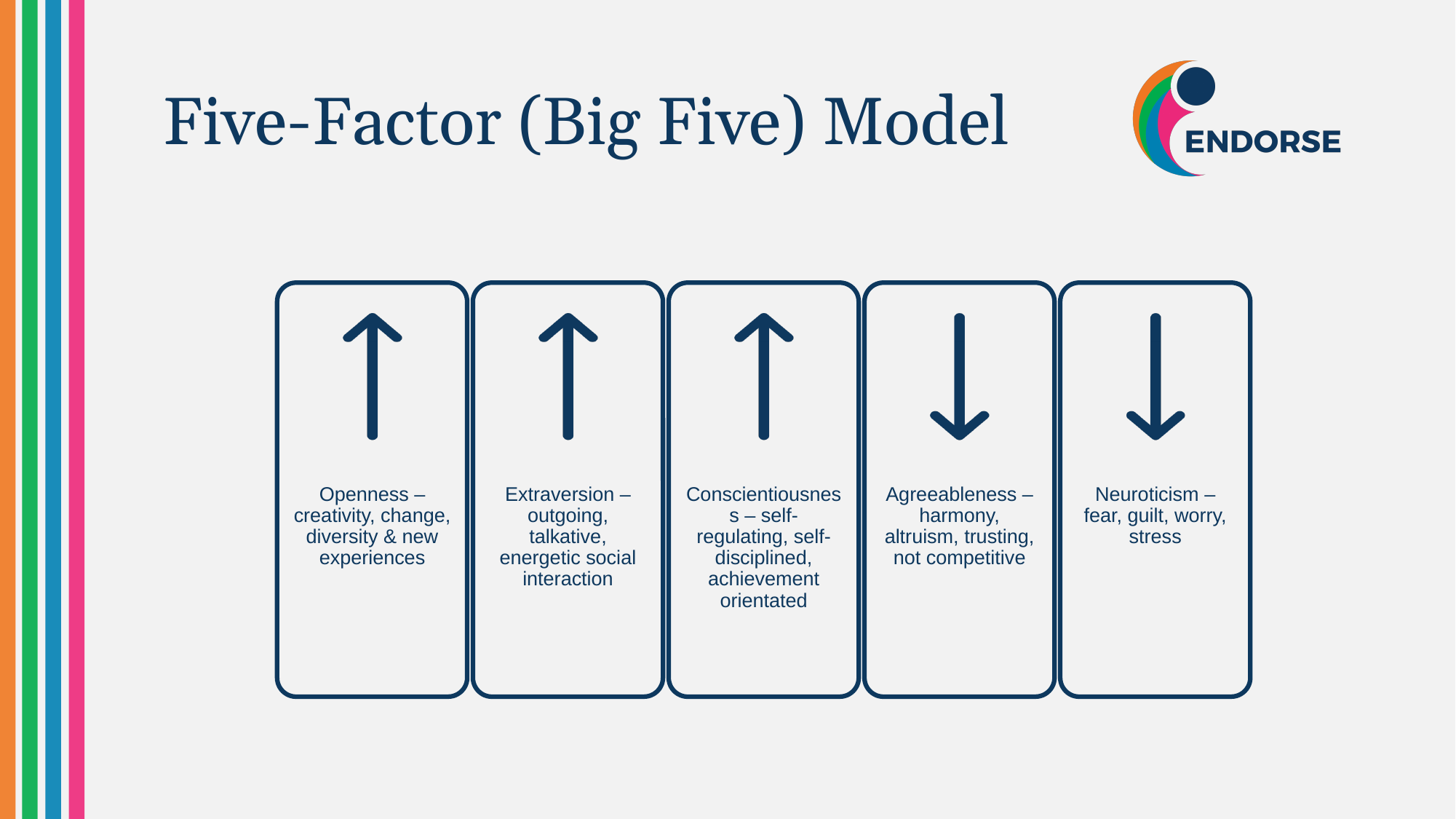

# Five-Factor (Big Five) Model
Openness – creativity, change, diversity & new experiences
Extraversion – outgoing, talkative, energetic social interaction
Conscientiousness – self-regulating, self-disciplined, achievement orientated
Agreeableness – harmony, altruism, trusting, not competitive
Neuroticism – fear, guilt, worry, stress